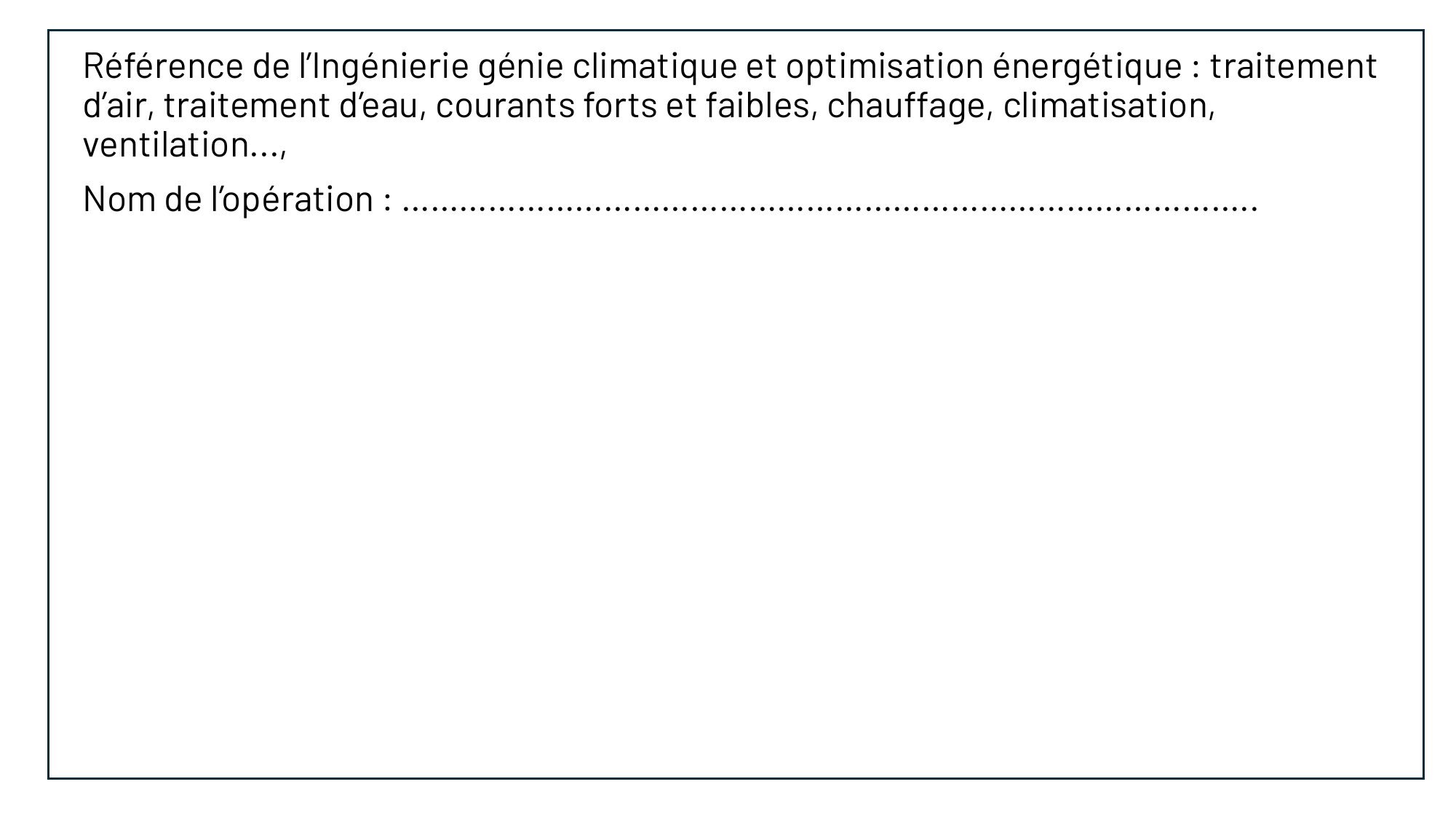

Référence de l’Ingénierie génie climatique et optimisation énergétique : traitement d’air, traitement d’eau, courants forts et faibles, chauffage, climatisation, ventilation...,
Nom de l’opération : ……………………………………………………………………………..